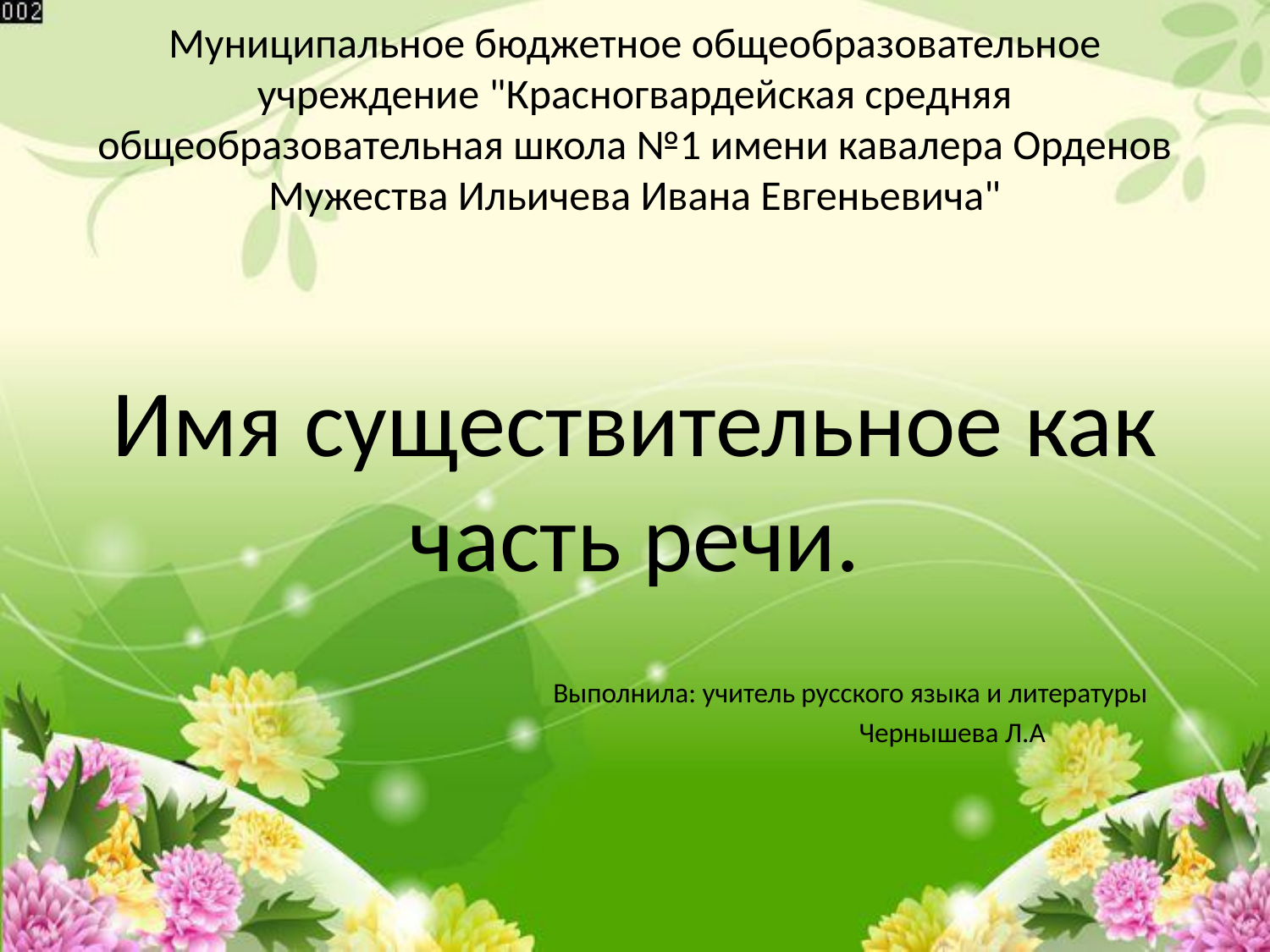

# Муниципальное бюджетное общеобразовательное учреждение "Красногвардейская средняя общеобразовательная школа №1 имени кавалера Орденов Мужества Ильичева Ивана Евгеньевича"

Имя существительное как часть речи.

                                                                     Выполнила: учитель русского языка и литературы
                                                                                                    Чернышева Л.А